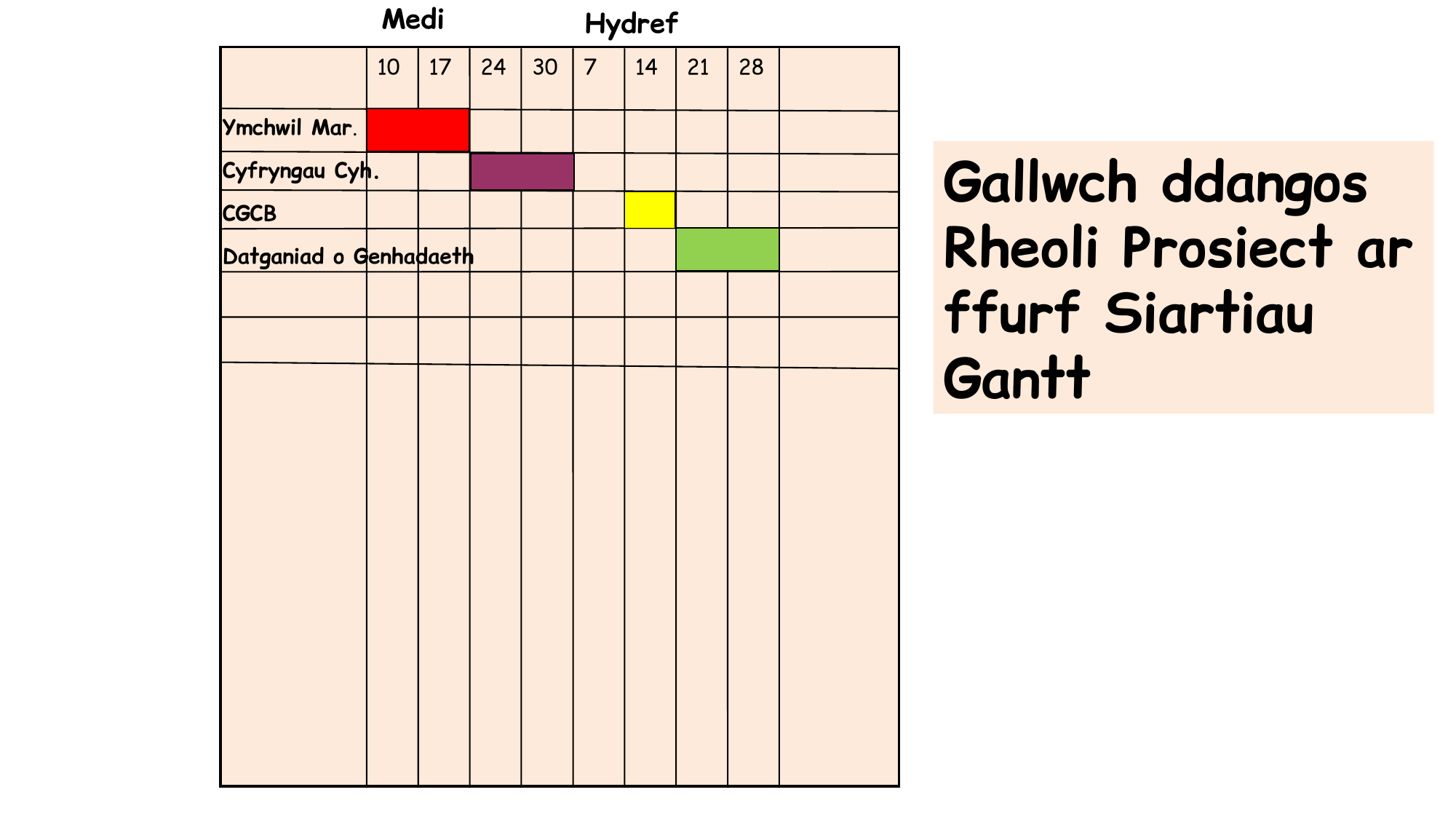

Medi
Hydref

10
17
24
30
7
14
21
28

Ymchwil Mar.

Gallwch ddangos Rheoli Prosiect ar ffurf Siartiau Gantt

Cyfryngau Cyh.

CGCB

Datganiad o Genhadaeth